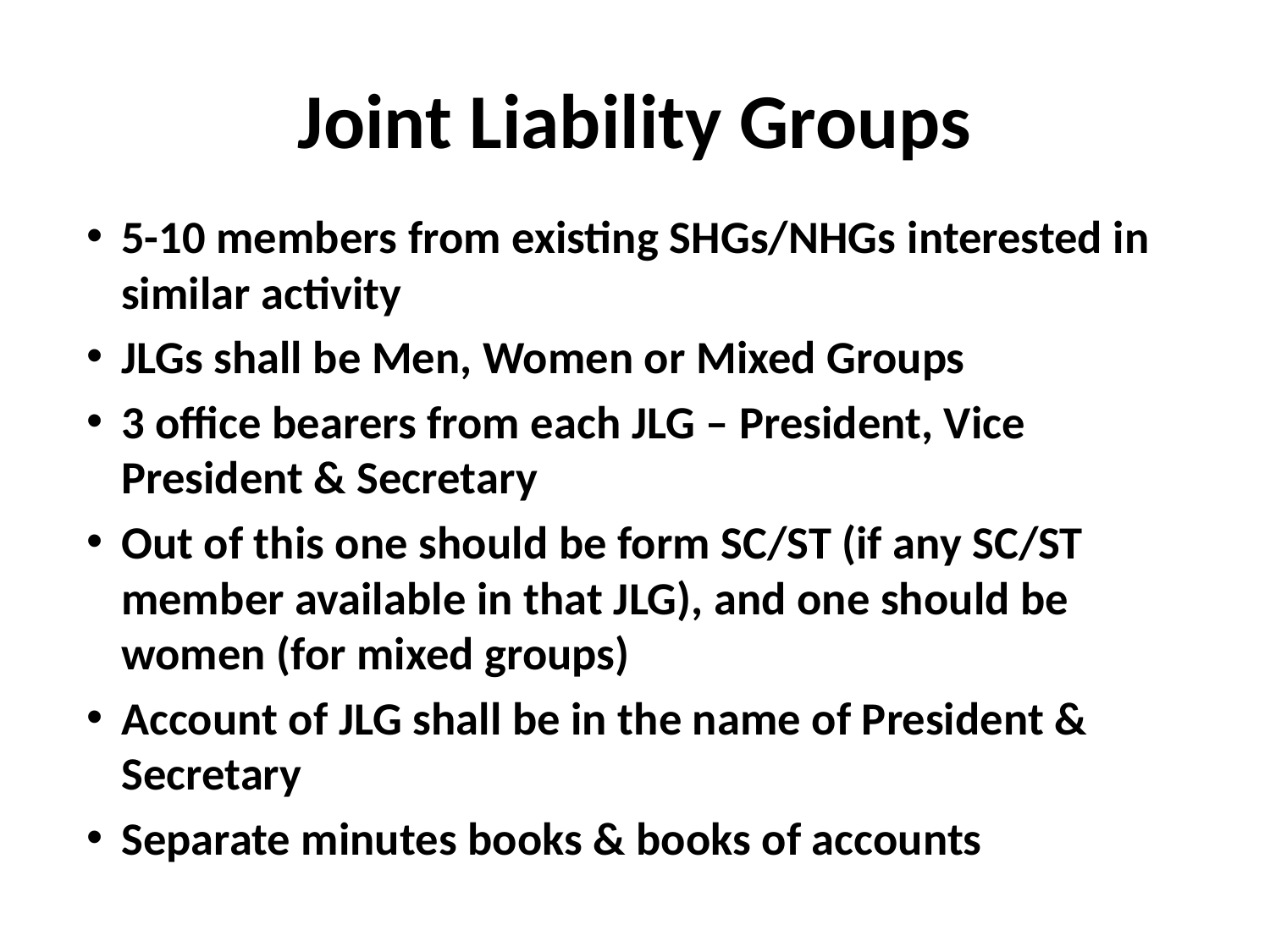

# Joint Liability Groups
5-10 members from existing SHGs/NHGs interested in similar activity
JLGs shall be Men, Women or Mixed Groups
3 office bearers from each JLG – President, Vice President & Secretary
Out of this one should be form SC/ST (if any SC/ST member available in that JLG), and one should be women (for mixed groups)
Account of JLG shall be in the name of President & Secretary
Separate minutes books & books of accounts